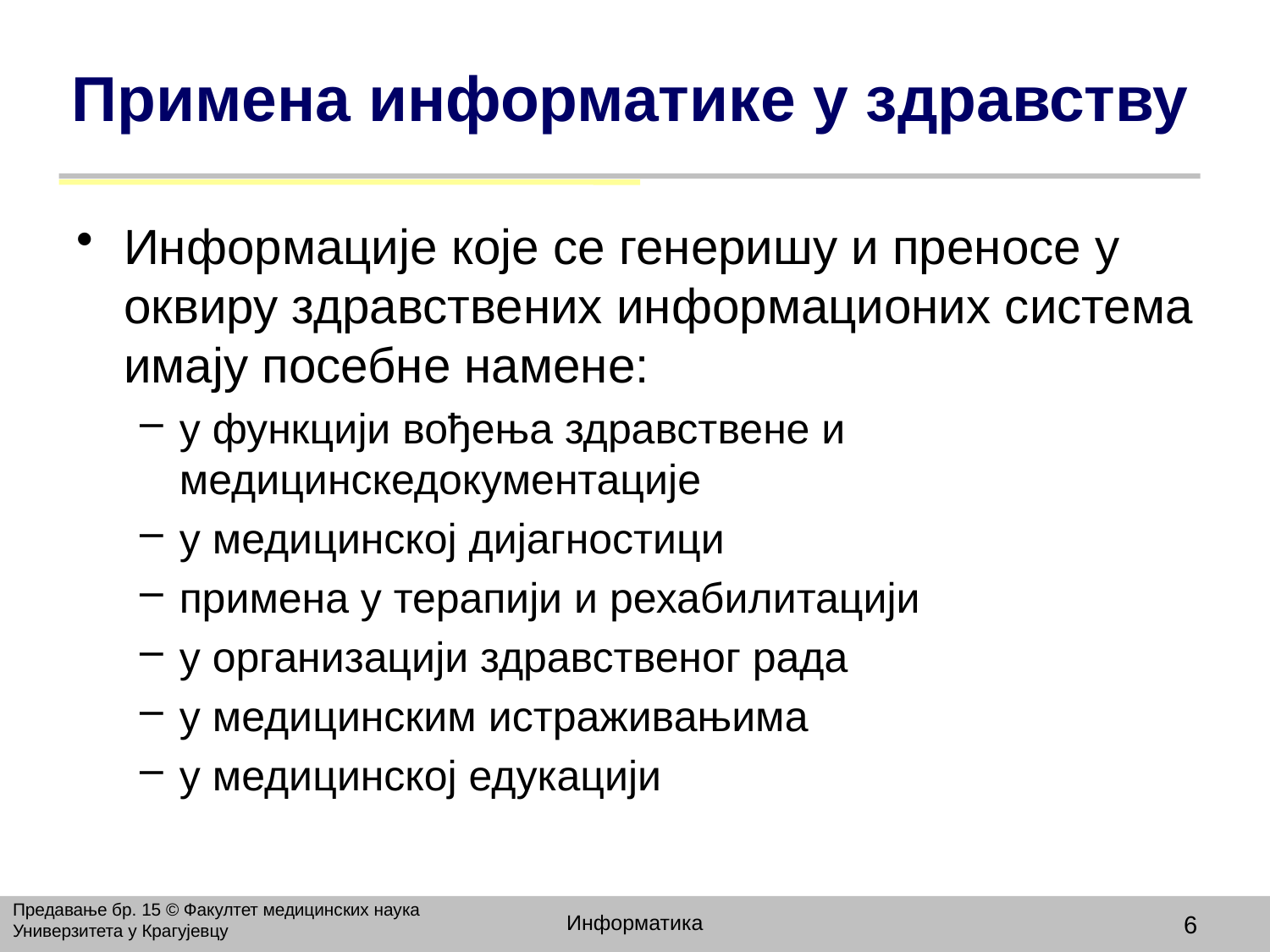

# Примена информатике у здравству
Информације које се генеришу и преносе у оквиру здравствених информационих система имају посебне намене:
у функцији вођења здравствене и медицинскедокументације
у медицинској дијагностици
примена у терапији и рехабилитацији
у организацији здравственог рада
у медицинским истраживањима
у медицинској едукацији
Предавање бр. 15 © Факултет медицинских наука Универзитета у Крагујевцу
Информатика
6